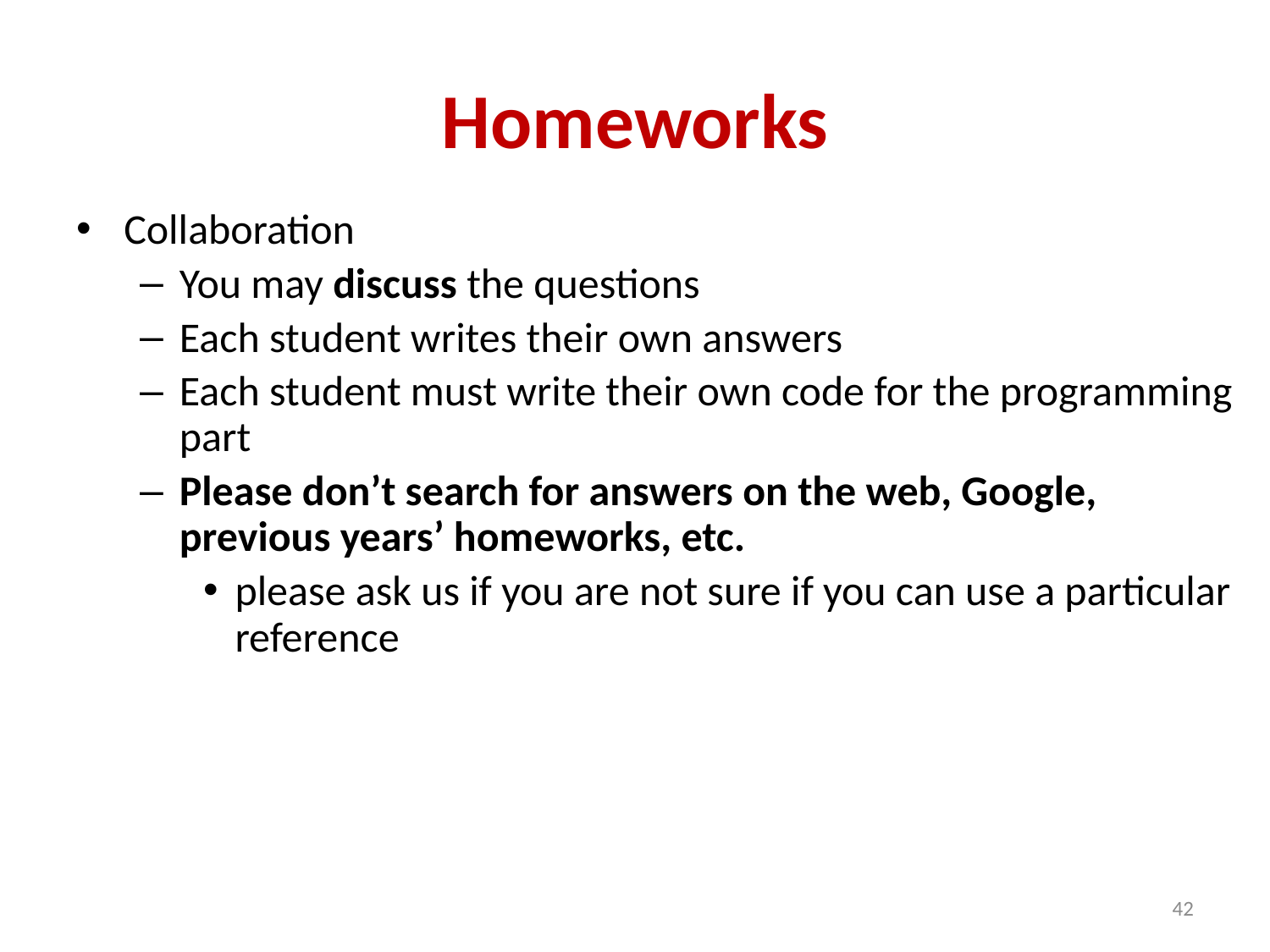

# Homeworks
Collaboration
You may discuss the questions
Each student writes their own answers
Each student must write their own code for the programming part
Please don’t search for answers on the web, Google, previous years’ homeworks, etc.
please ask us if you are not sure if you can use a particular reference
42